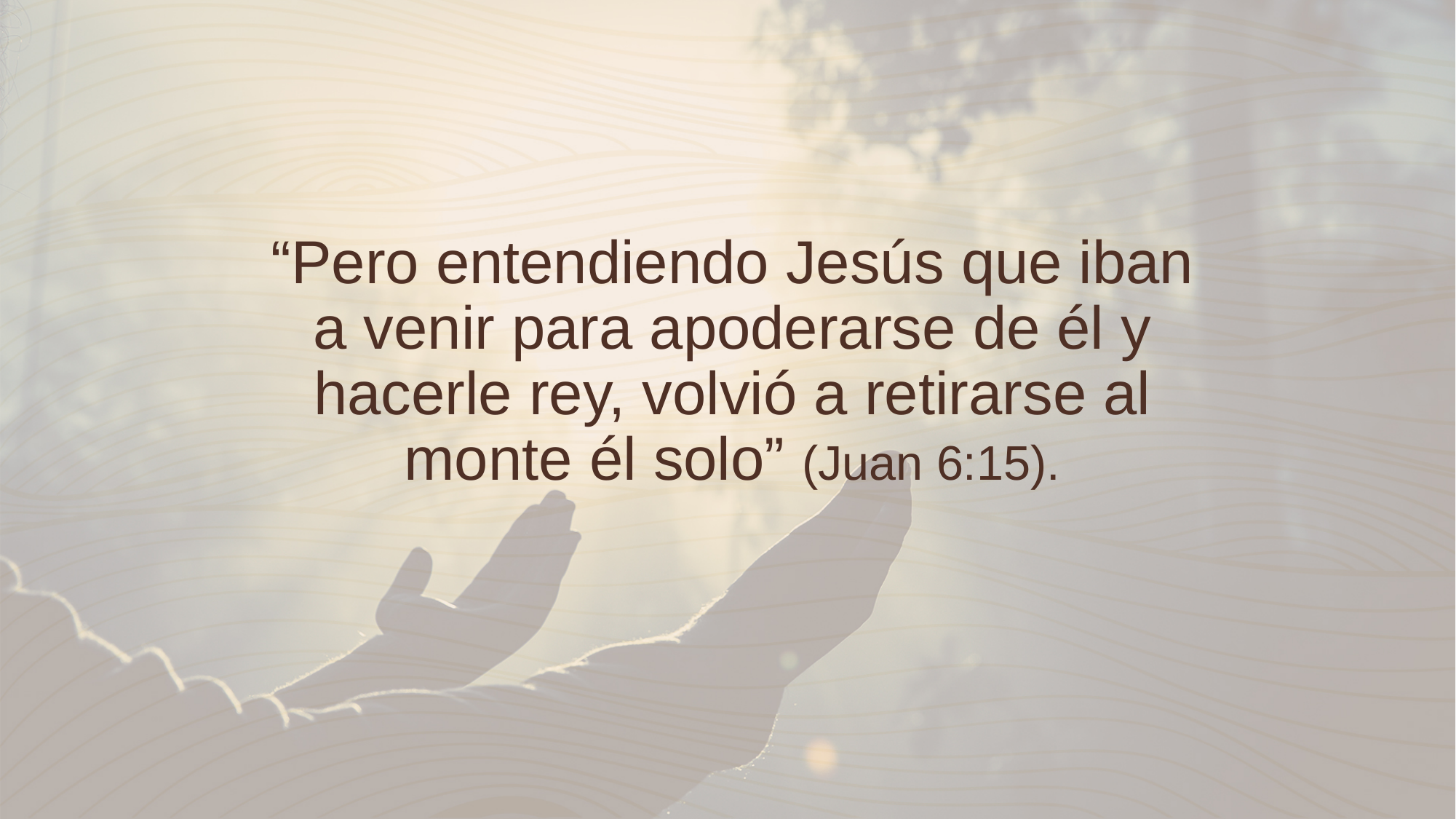

“Pero entendiendo Jesús que iban a venir para apoderarse de él y hacerle rey, volvió a retirarse al monte él solo” (Juan 6:15).